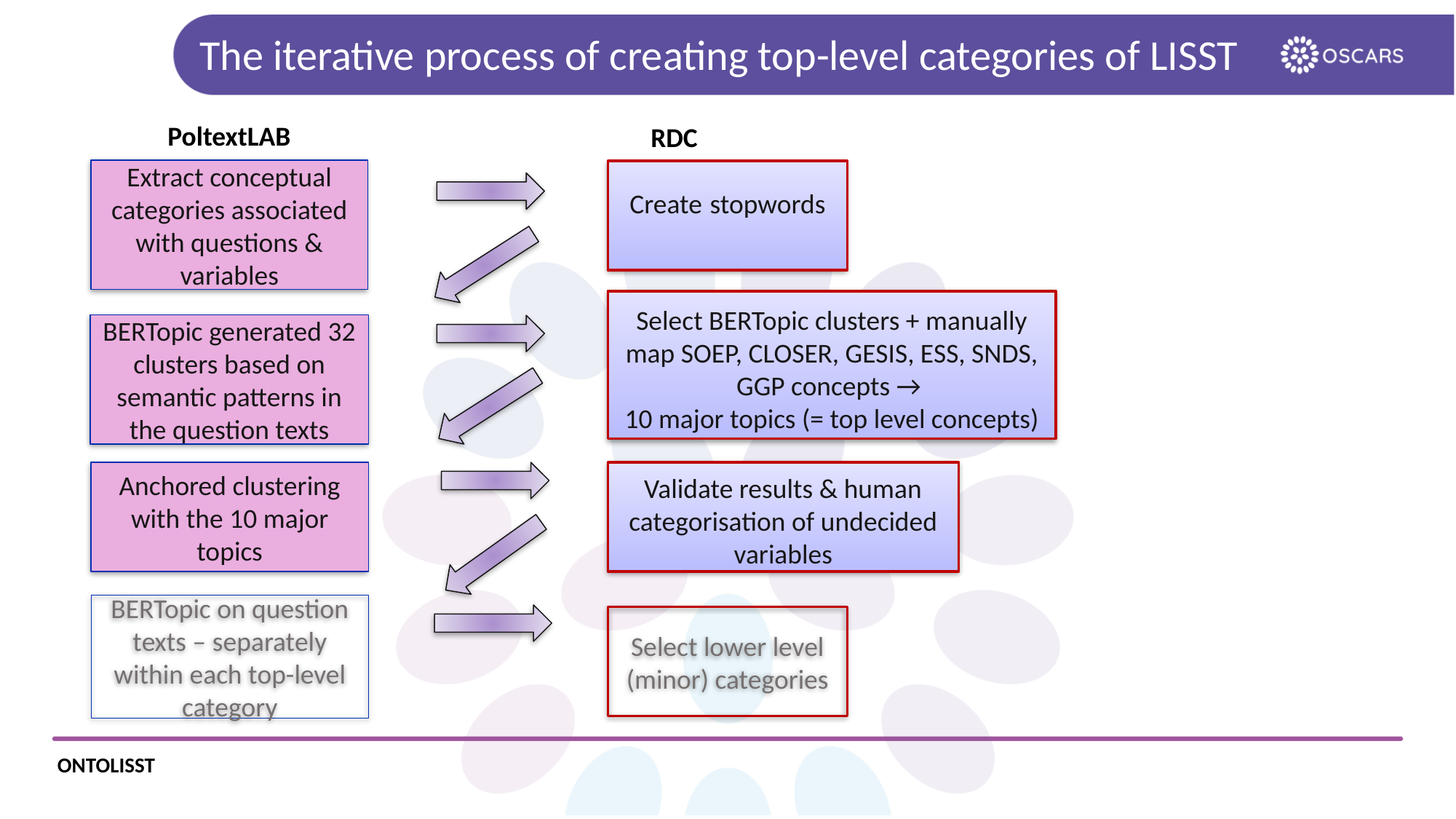

The iterative process of creating top-level categories of LISST
PoltextLAB
RDC

Extract conceptual categories associated with questions & variables

Create stopwords

Select BERTopic clusters + manually map SOEP, CLOSER, GESIS, ESS, SNDS, GGP concepts → 
10 major topics (= top level concepts)

BERTopic generated 32 clusters based on semantic patterns in the question texts

Validate results & human categorisation of undecided variables

Anchored clustering with the 10 major topics

BERTopic on question texts – separately within each top-level category

Select lower level (minor) categories
ONTOLISST